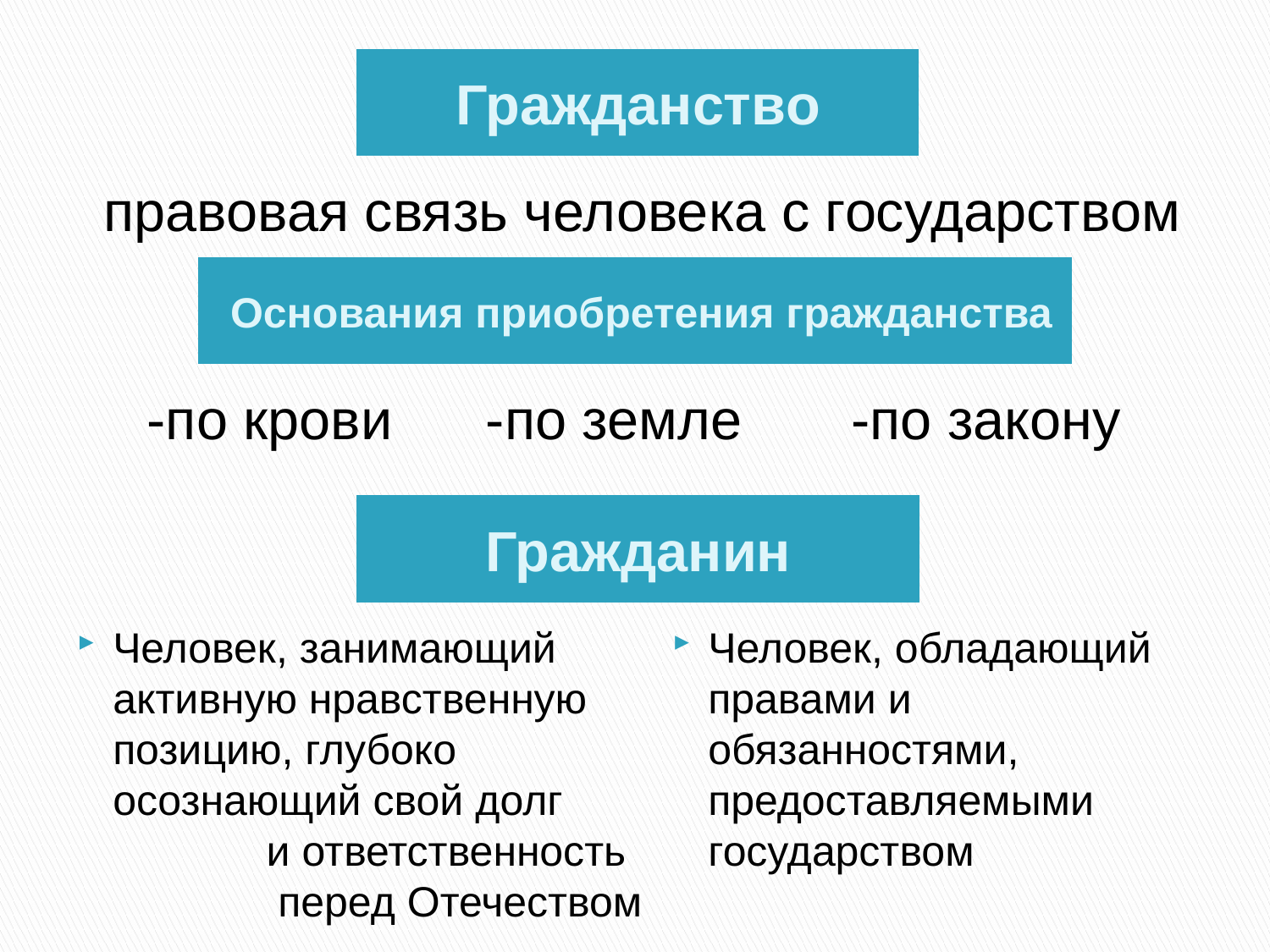

#
Гражданство
правовая связь человека с государством
Основания приобретения гражданства
-по крови      -по земле       -по закону
Гражданин
Человек, занимающий активную нравственную позицию, глубоко осознающий свой долг                      и ответственность                  перед Отечеством
Человек, обладающий правами и обязанностями, предоставляемыми государством